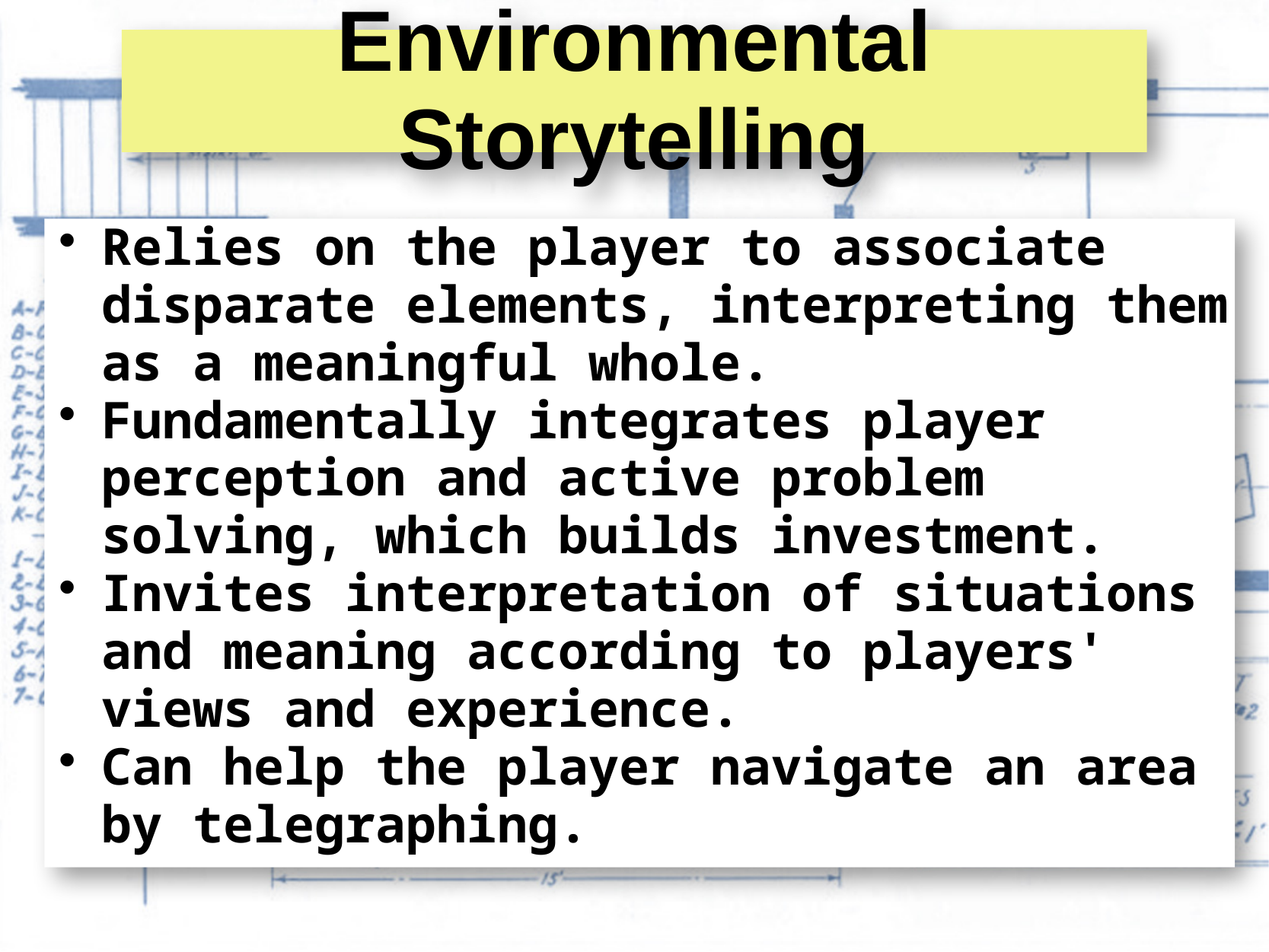

# Environmental Storytelling
Relies on the player to associate disparate elements, interpreting them as a meaningful whole.
Fundamentally integrates player perception and active problem solving, which builds investment.
Invites interpretation of situations and meaning according to players' views and experience.
Can help the player navigate an area by telegraphing.